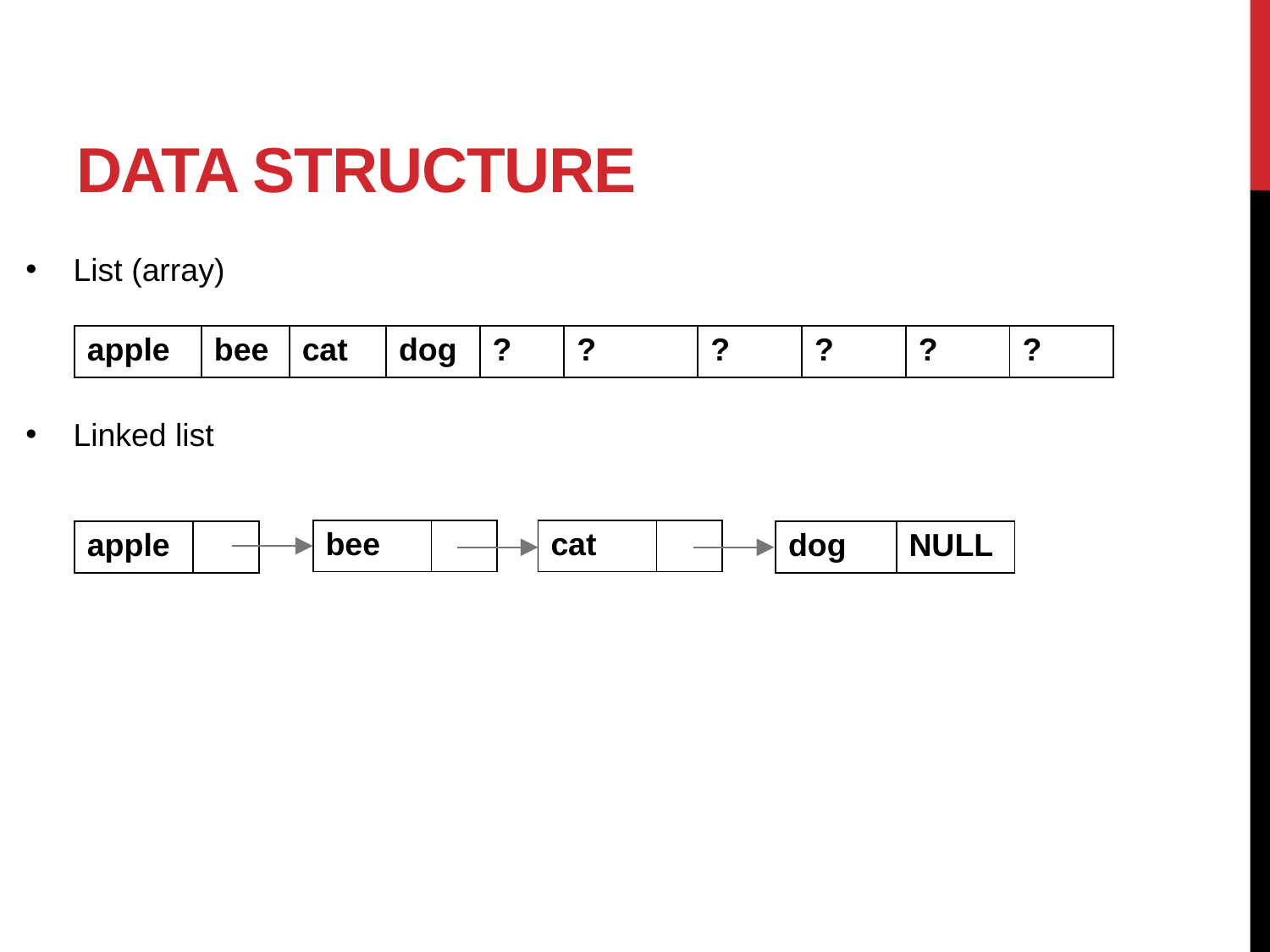

# Data Structure
List (array)

Linked list

| apple | bee | cat | dog | ? | ? | ? | ? | ? | ? |
| --- | --- | --- | --- | --- | --- | --- | --- | --- | --- |
| bee |  |
| --- | --- |
| cat |  |
| --- | --- |
| apple |  |
| --- | --- |
| dog | NULL |
| --- | --- |